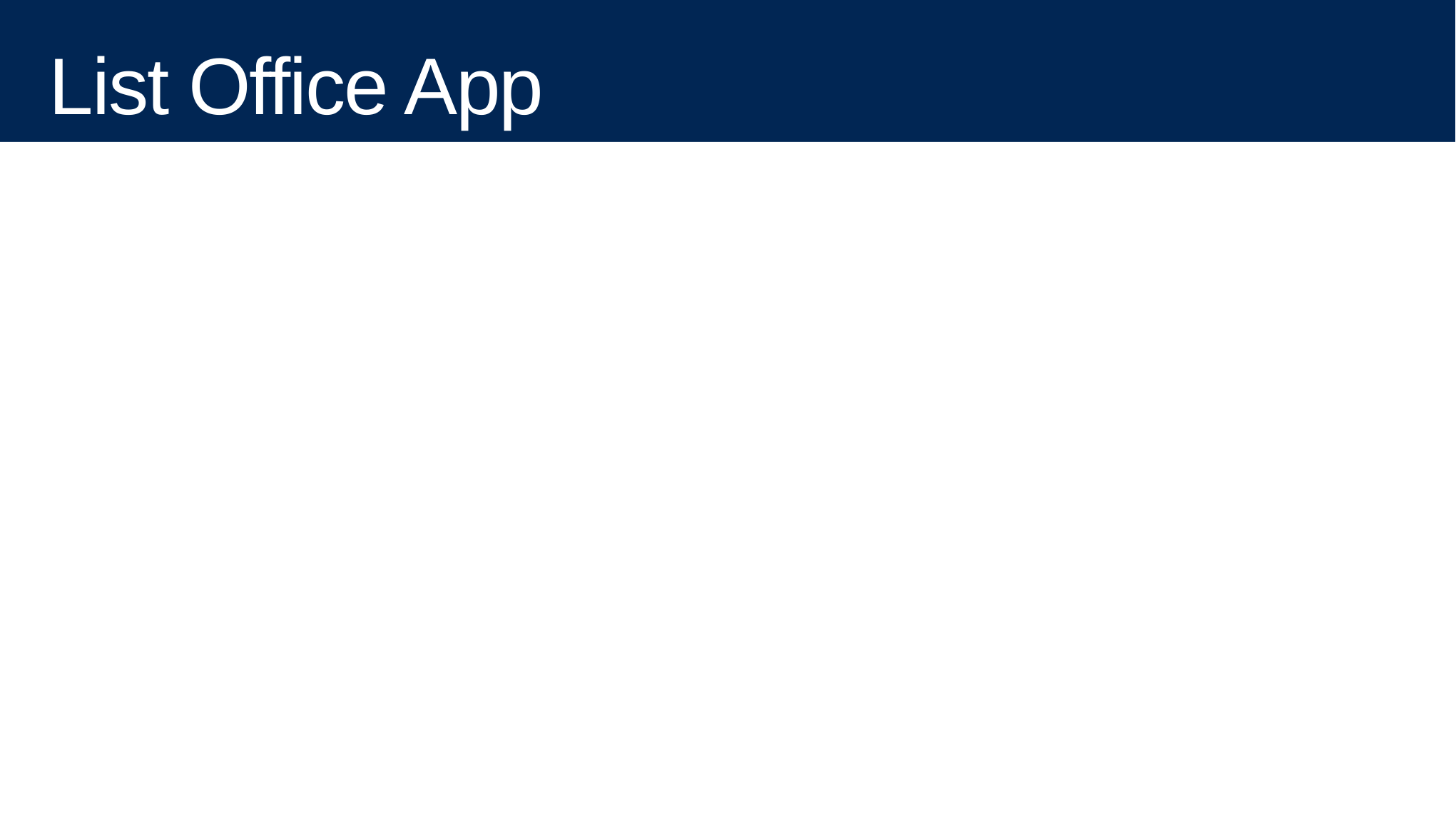

# List Office App
<?xml version="1.0" encoding="utf-8"?>
<OfficeApp xmlns="http://schemas.microsoft.com/office/appforoffice/1.0" xmlns:xsi="http://www.w3.org/2001/XMLSchema-instance" xsi:type="ContentApp">
  <Id>ab2bcc59-5cd3-4fbf-9fda-666ed674fa51</Id>
  <Version>1.0.0.1</Version>
  <ProviderName>Microsoft</ProviderName>
  <DefaultLocale>en-US</DefaultLocale>
  <DisplayName DefaultValue="Twitter App">
  </DisplayName>
  <Description DefaultValue="Twitter App Panel">
  </Description>
  <IconUrl DefaultValue="http://jonlaumain-t1/cc/AgaveIcons.png">
  </IconUrl>
  <Capabilities>
    <Capability Name="Workbook"></Capability>
  </Capabilities>
  <DefaultSettings>
    <SourceLocation DefaultValue="http://sp2013demo/SitePages/SearchEmbeddedApp.aspx">
    </SourceLocation>
    <RequestedWidth>400</RequestedWidth>
    <RequestedHeight>400</RequestedHeight>
  </DefaultSettings>
  <Permissions>ReadWriteDocument</Permissions>
  <AllowSnapshot>true</AllowSnapshot>
</OfficeApp>